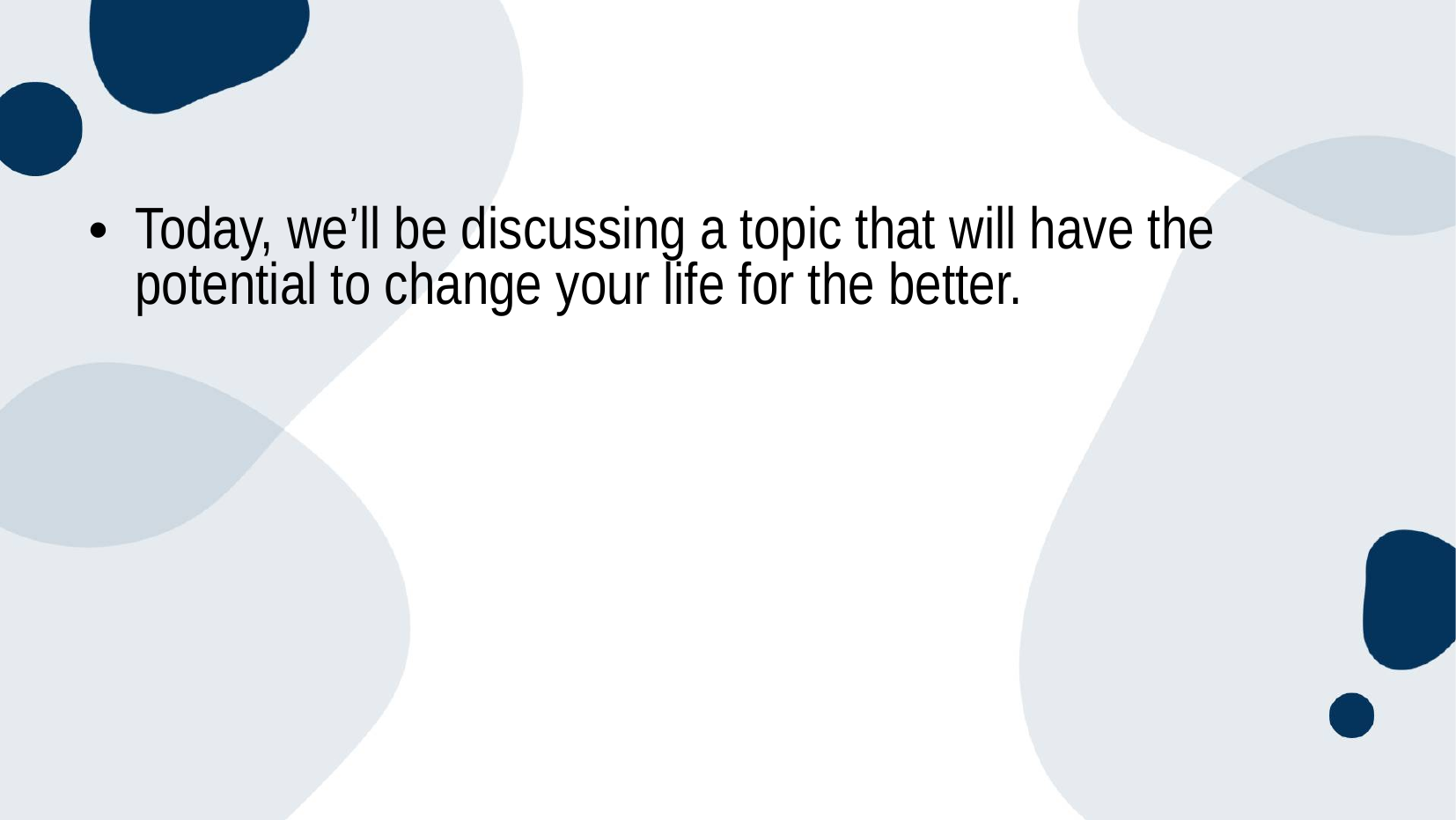

#
Today, we’ll be discussing a topic that will have the potential to change your life for the better.